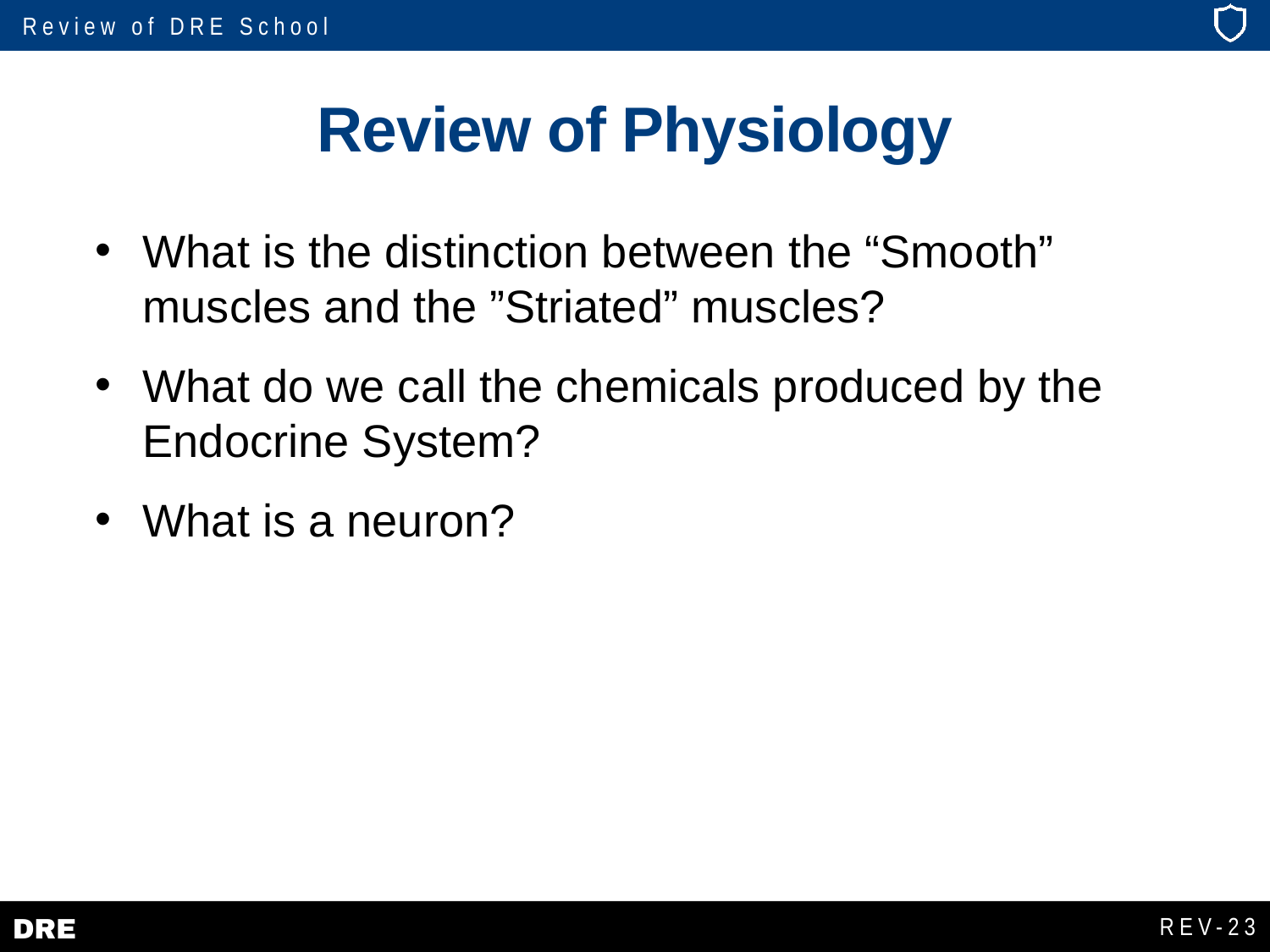

# Review of Physiology
What is the distinction between the “Smooth” muscles and the ”Striated” muscles?
What do we call the chemicals produced by the Endocrine System?
What is a neuron?

REV-23